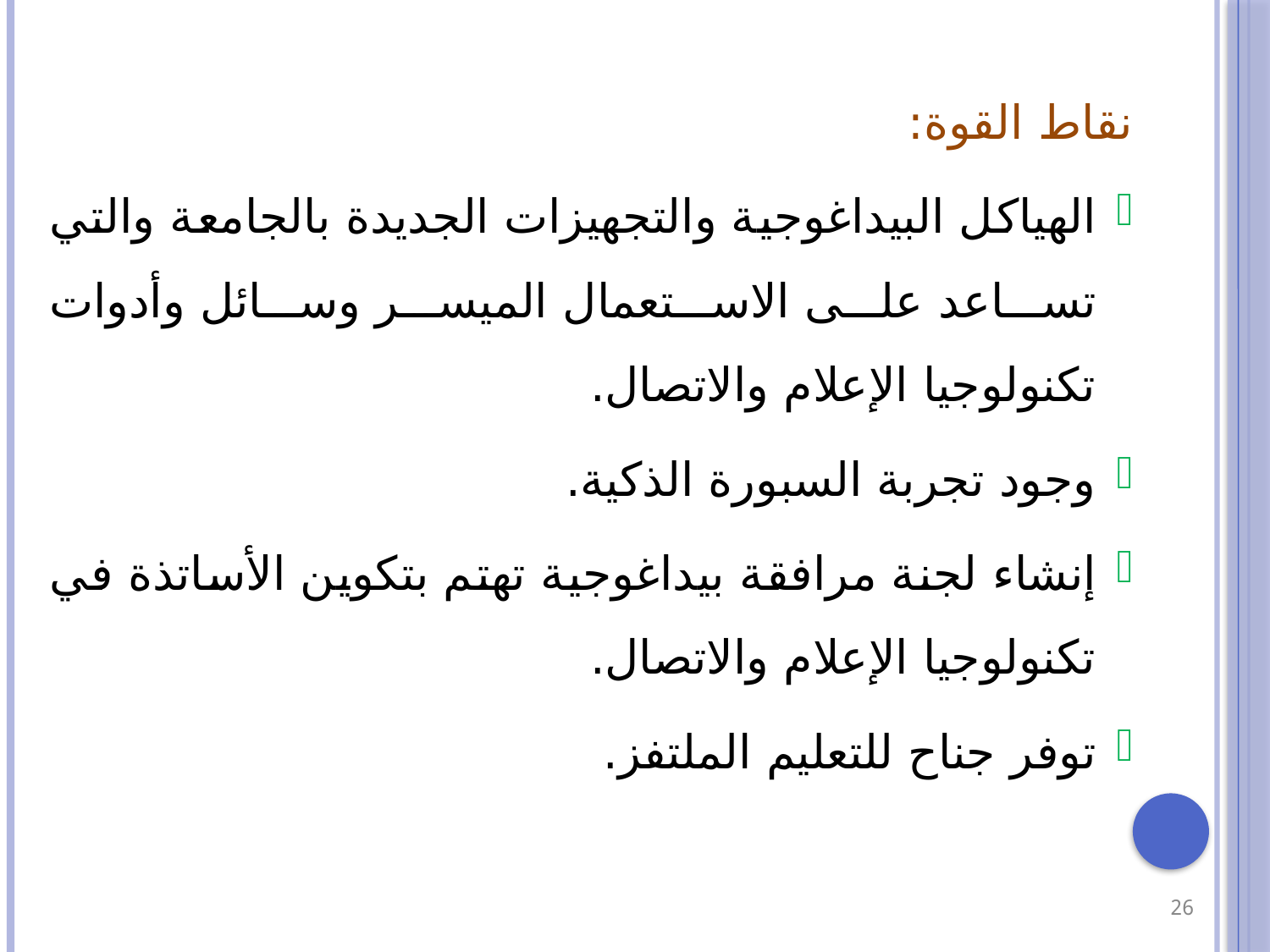

نقاط القوة:
الهياكل البيداغوجية والتجهيزات الجديدة بالجامعة والتي تساعد على الاستعمال الميسر وسائل وأدوات تكنولوجيا الإعلام والاتصال.
وجود تجربة السبورة الذكية.
إنشاء لجنة مرافقة بيداغوجية تهتم بتكوين الأساتذة في تكنولوجيا الإعلام والاتصال.
توفر جناح للتعليم الملتفز.
26